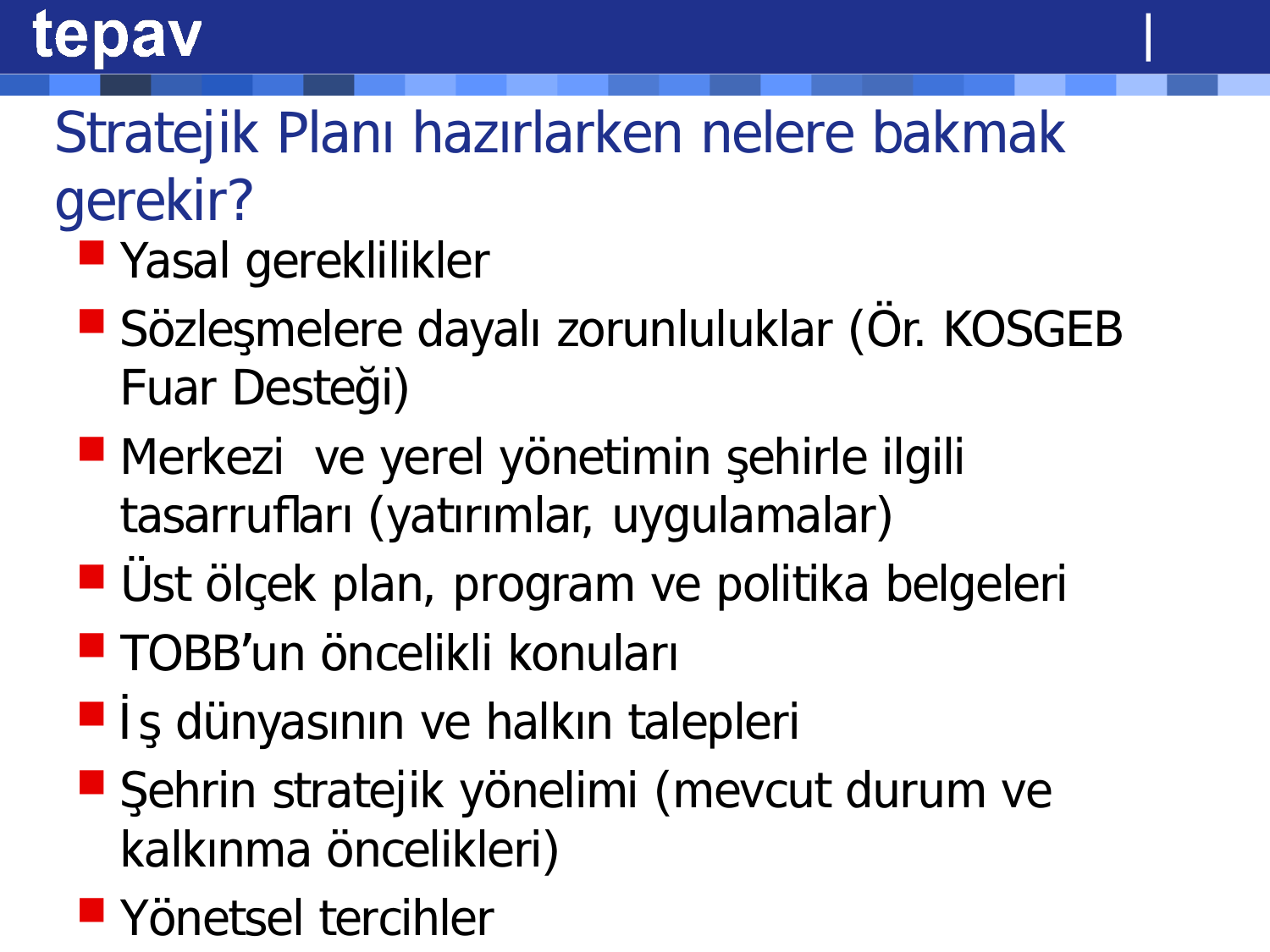

# Stratejik Planı hazırlarken nelere bakmak gerekir?
Yasal gereklilikler
Sözleşmelere dayalı zorunluluklar (Ör. KOSGEB Fuar Desteği)
Merkezi  ve yerel yönetimin şehirle ilgili tasarrufları (yatırımlar, uygulamalar)
Üst ölçek plan, program ve politika belgeleri
TOBB’un öncelikli konuları
İş dünyasının ve halkın talepleri
Şehrin stratejik yönelimi (mevcut durum ve kalkınma öncelikleri)
Yönetsel tercihler